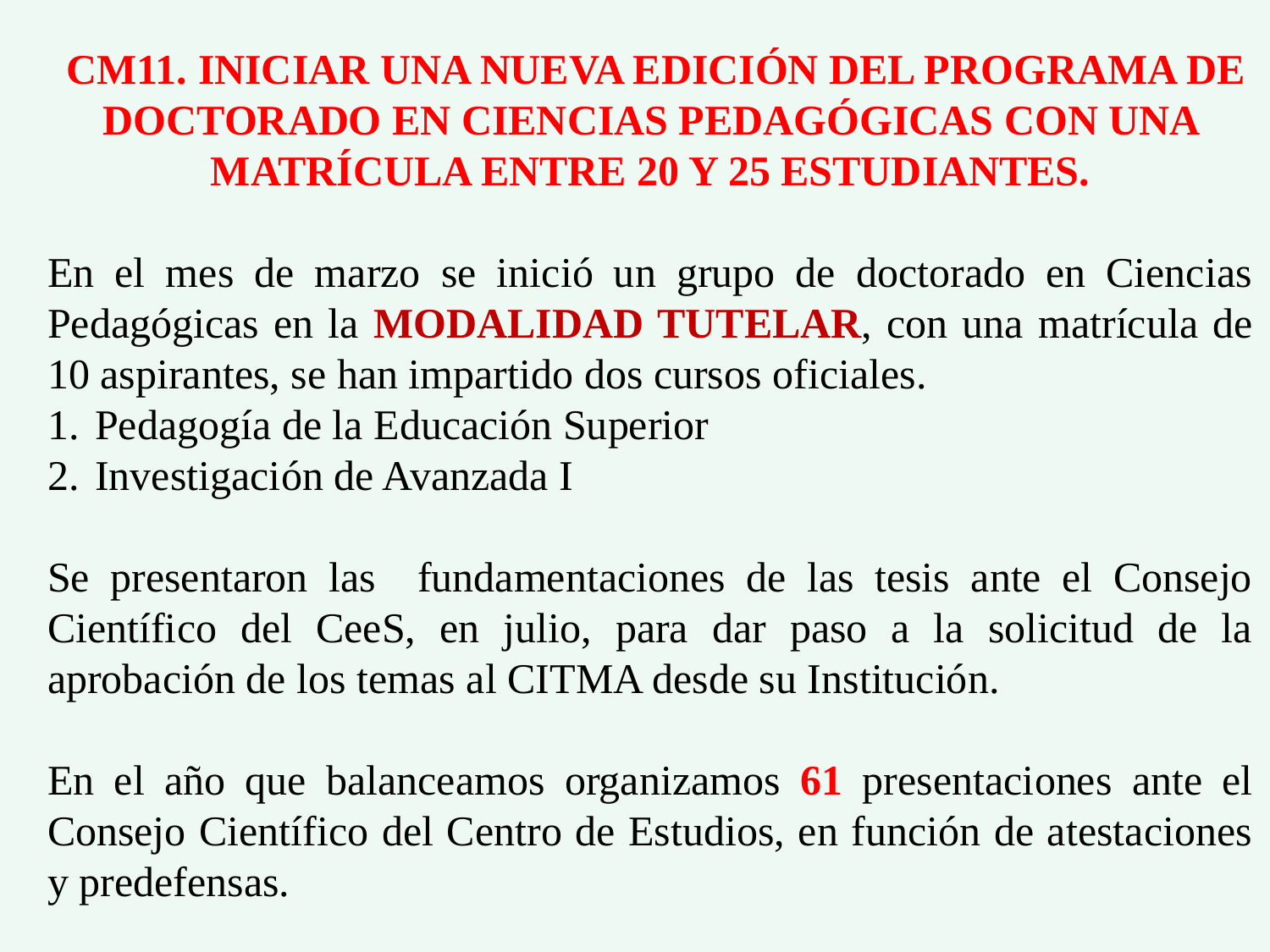

CM11. INICIAR UNA NUEVA EDICIÓN DEL PROGRAMA DE DOCTORADO EN CIENCIAS PEDAGÓGICAS CON UNA MATRÍCULA ENTRE 20 Y 25 ESTUDIANTES.

En el mes de marzo se inició un grupo de doctorado en Ciencias Pedagógicas en la MODALIDAD TUTELAR, con una matrícula de 10 aspirantes, se han impartido dos cursos oficiales.
Pedagogía de la Educación Superior
Investigación de Avanzada I

Se presentaron las  fundamentaciones de las tesis ante el Consejo Científico del CeeS, en julio, para dar paso a la solicitud de la aprobación de los temas al CITMA desde su Institución.

En el año que balanceamos organizamos 61 presentaciones ante el Consejo Científico del Centro de Estudios, en función de atestaciones y predefensas.